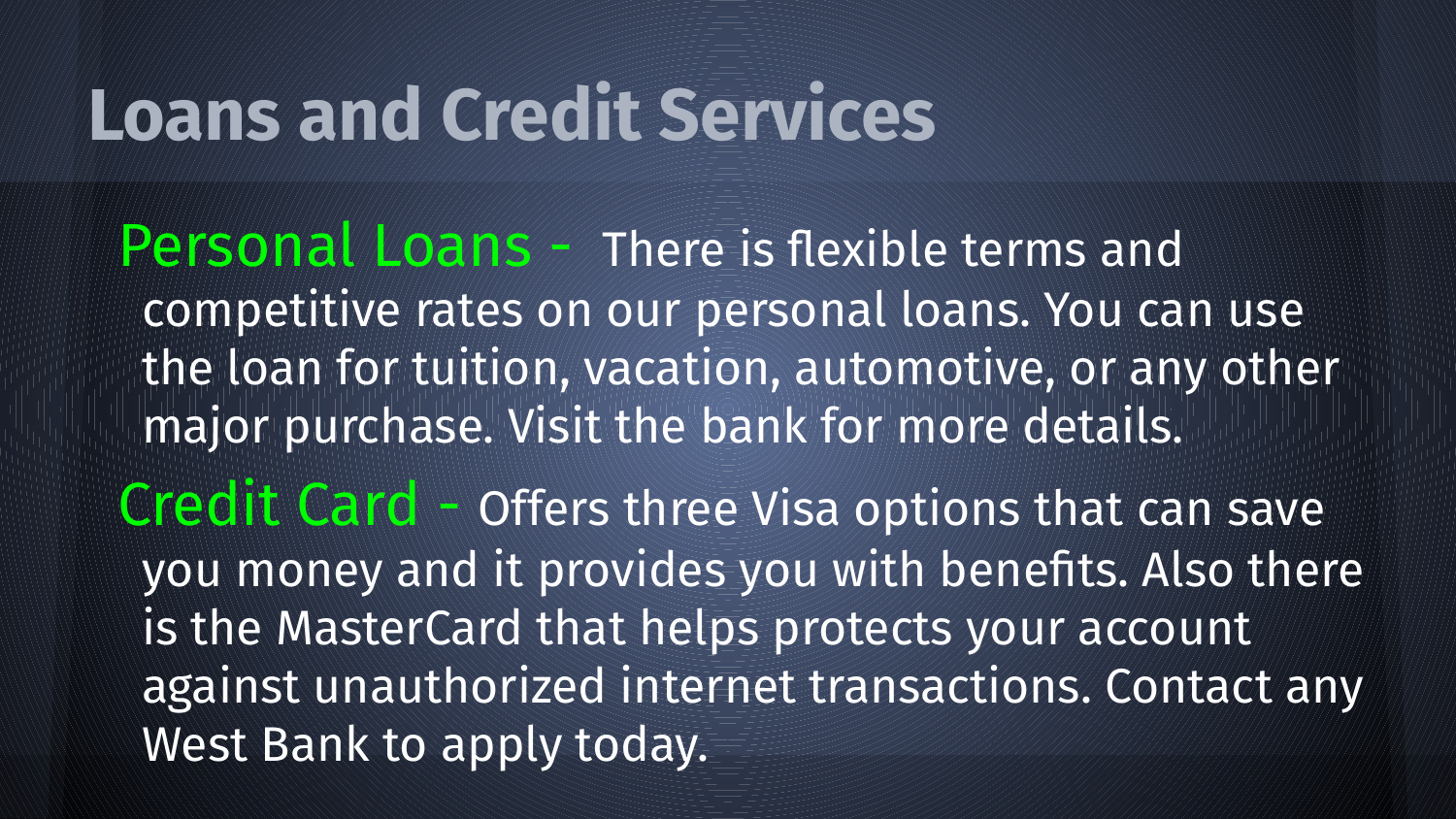

# Loans and Credit Services
Personal Loans -  There is flexible terms and competitive rates on our personal loans. You can use the loan for tuition, vacation, automotive, or any other major purchase. Visit the bank for more details.
Credit Card - Offers three Visa options that can save you money and it provides you with benefits. Also there is the MasterCard that helps protects your account against unauthorized internet transactions. Contact any West Bank to apply today.